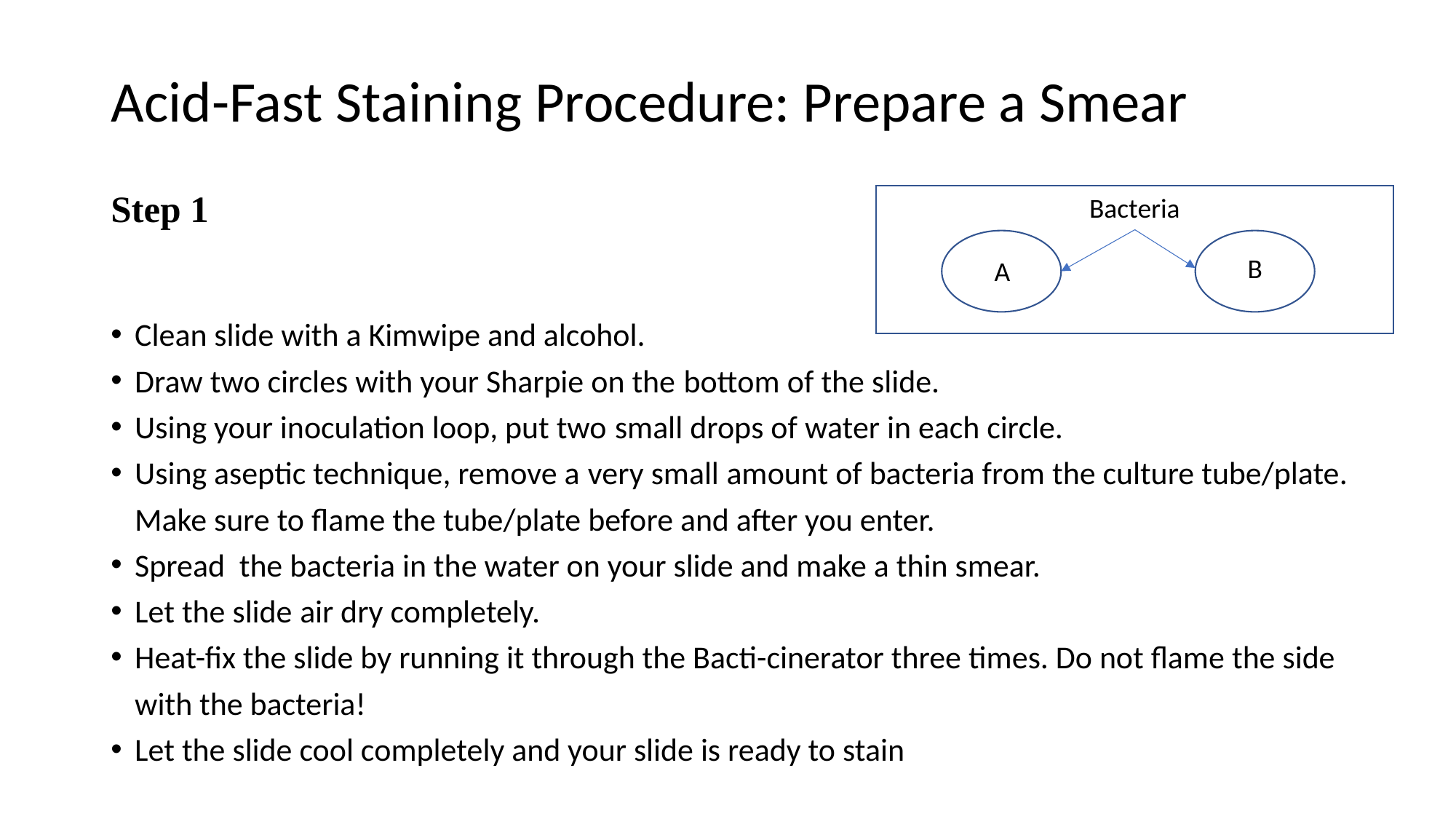

# Acid-Fast Staining Procedure: Prepare a Smear
Step 1

Clean slide with a Kimwipe and alcohol.
Draw two circles with your Sharpie on the bottom of the slide.
Using your inoculation loop, put two small drops of water in each circle.
Using aseptic technique, remove a very small amount of bacteria from the culture tube/plate. Make sure to flame the tube/plate before and after you enter.
Spread  the bacteria in the water on your slide and make a thin smear.
Let the slide air dry completely.
Heat-fix the slide by running it through the Bacti-cinerator three times. Do not flame the side with the bacteria!
Let the slide cool completely and your slide is ready to stain

Bacteria

B
A